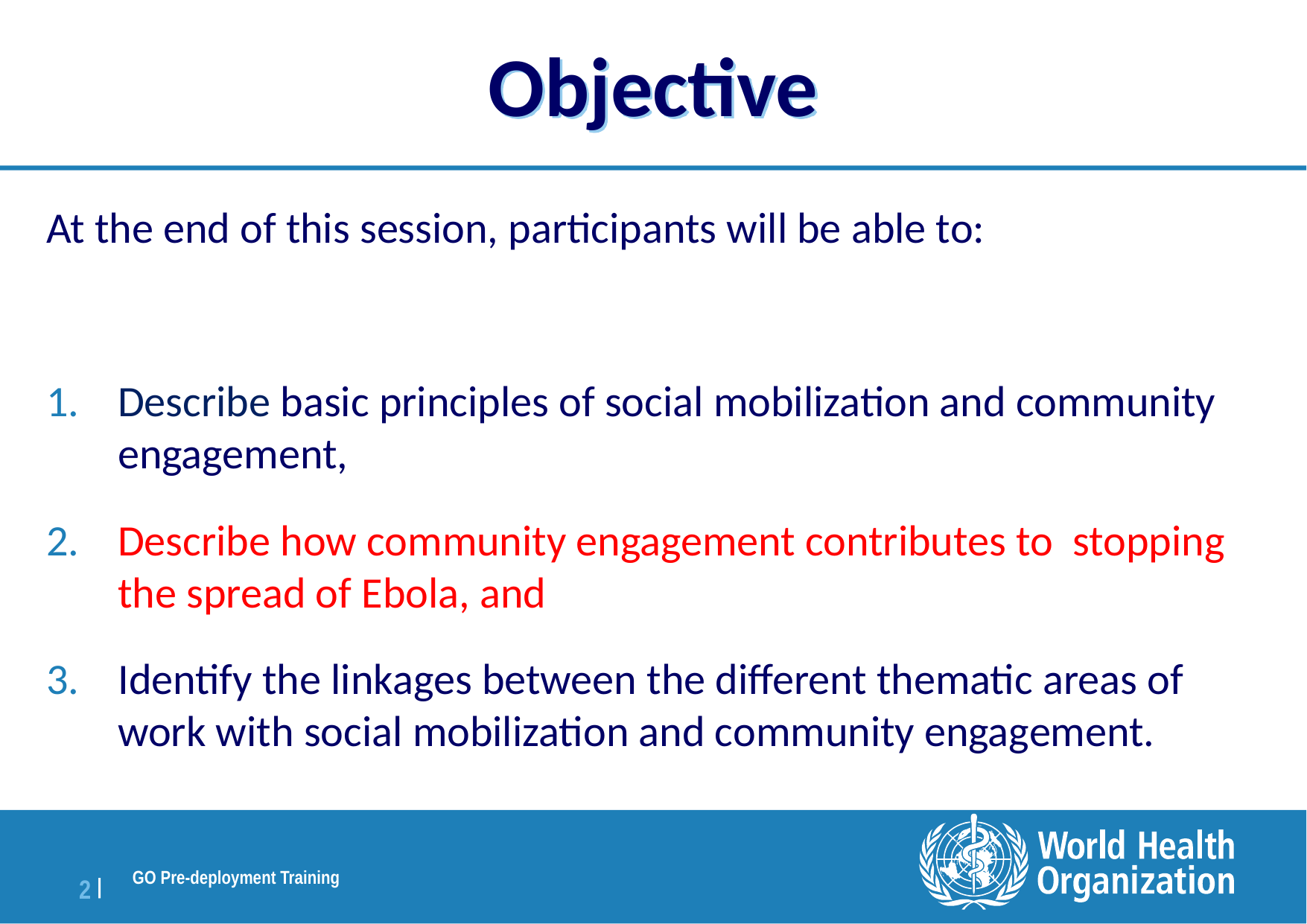

# Objective
At the end of this session, participants will be able to:

Describe basic principles of social mobilization and community engagement,
Describe how community engagement contributes to  stopping the spread of Ebola, and
Identify the linkages between the different thematic areas of work with social mobilization and community engagement.